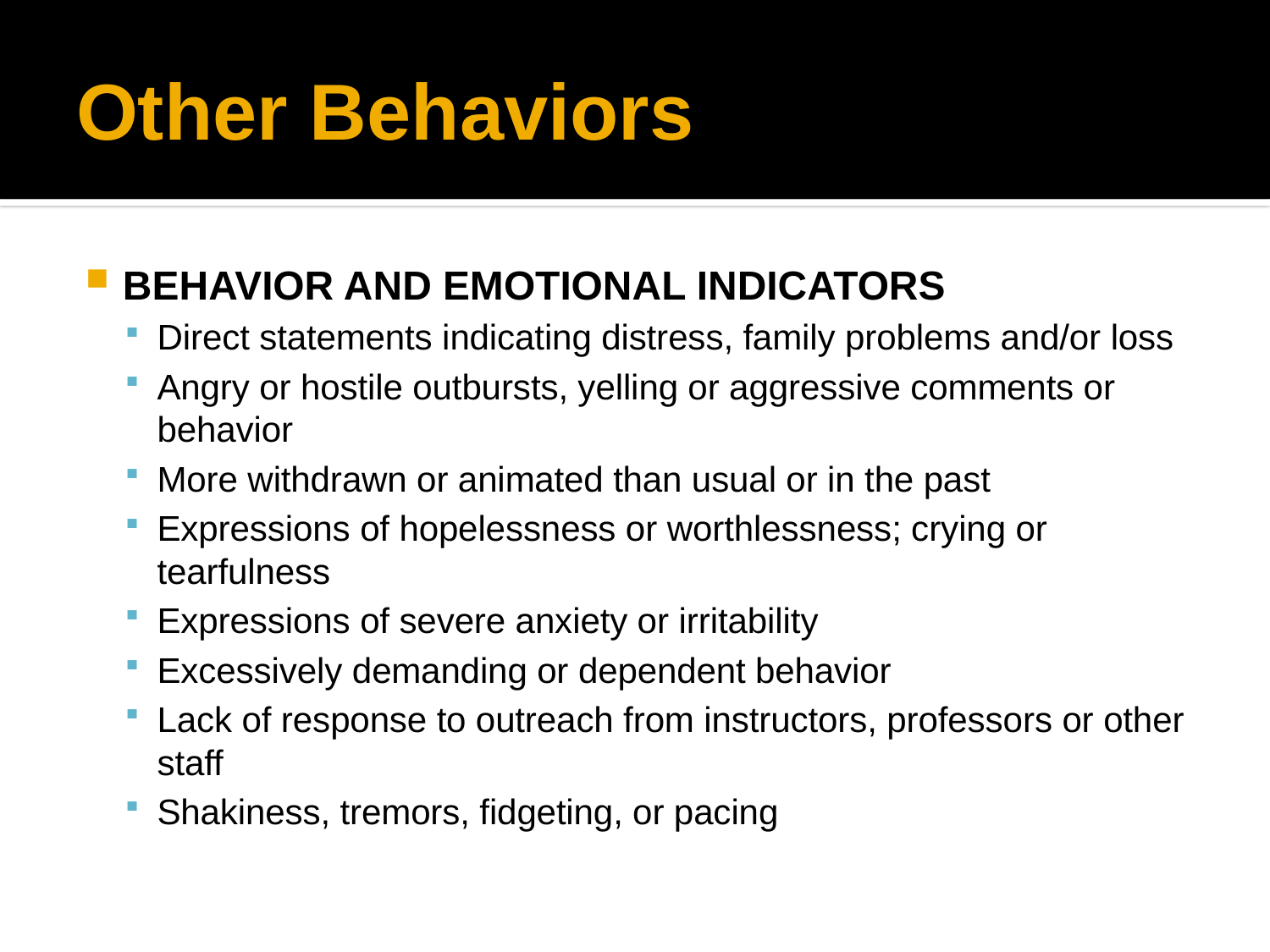

# Other Behaviors
BEHAVIOR AND EMOTIONAL INDICATORS
Direct statements indicating distress, family problems and/or loss
Angry or hostile outbursts, yelling or aggressive comments or behavior
More withdrawn or animated than usual or in the past
Expressions of hopelessness or worthlessness; crying or tearfulness
Expressions of severe anxiety or irritability
Excessively demanding or dependent behavior
Lack of response to outreach from instructors, professors or other staff
Shakiness, tremors, fidgeting, or pacing